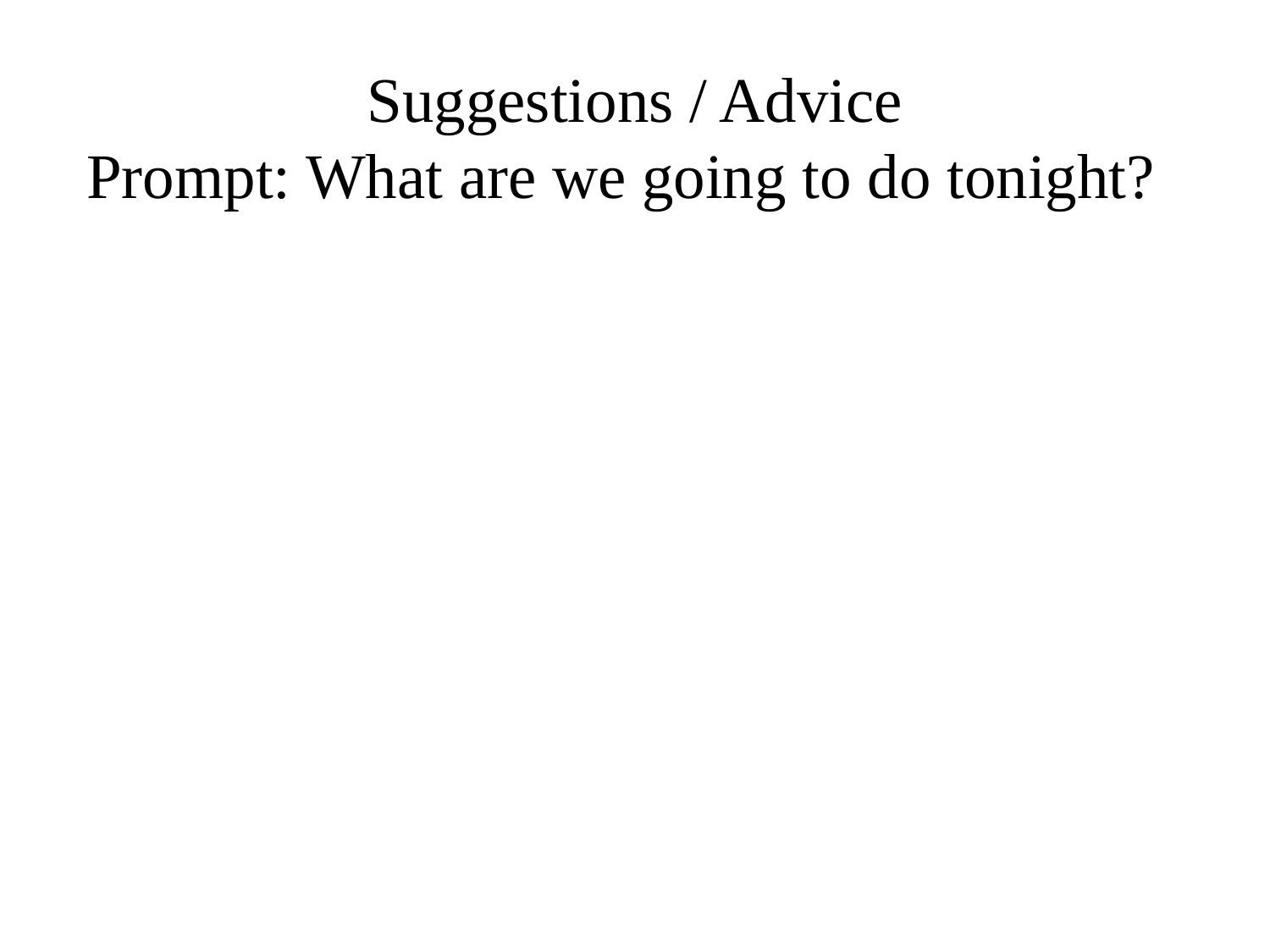

Suggestions / Advice
Prompt: What are we going to do tonight?